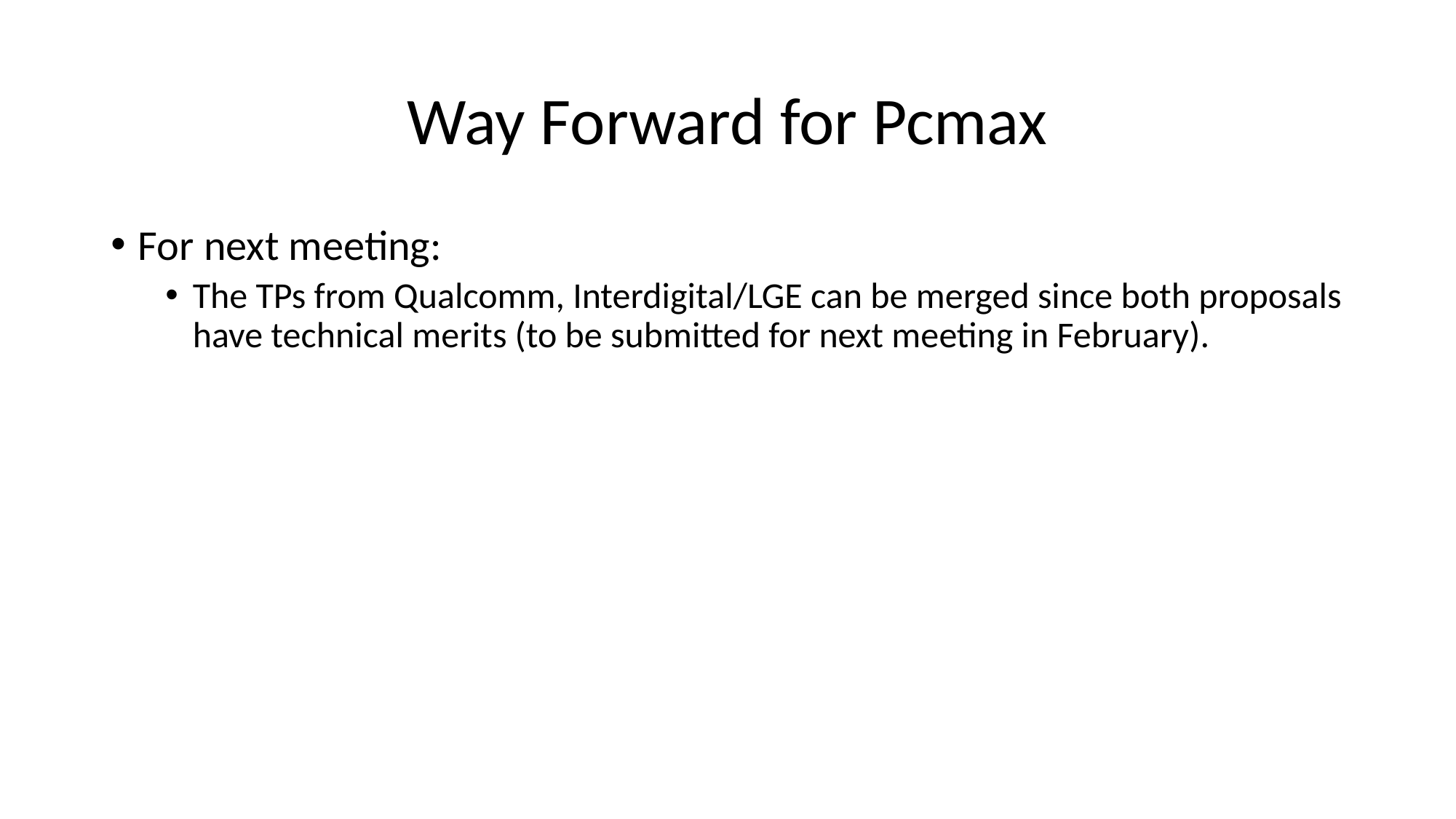

# Way Forward for Pcmax
For next meeting:
The TPs from Qualcomm, Interdigital/LGE can be merged since both proposals have technical merits (to be submitted for next meeting in February).